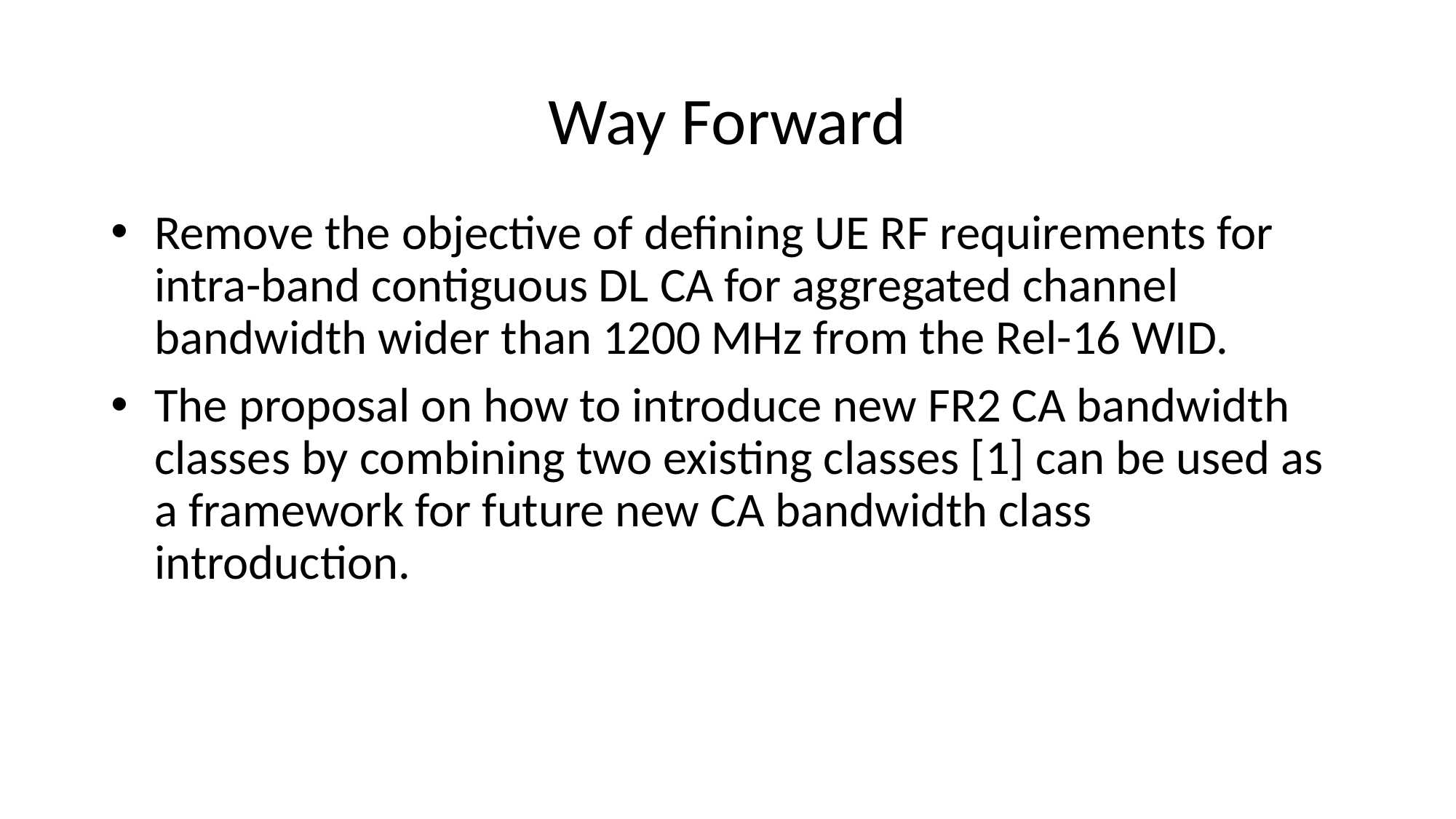

# Way Forward
Remove the objective of defining UE RF requirements for intra-band contiguous DL CA for aggregated channel bandwidth wider than 1200 MHz from the Rel-16 WID.
The proposal on how to introduce new FR2 CA bandwidth classes by combining two existing classes [1] can be used as a framework for future new CA bandwidth class introduction.